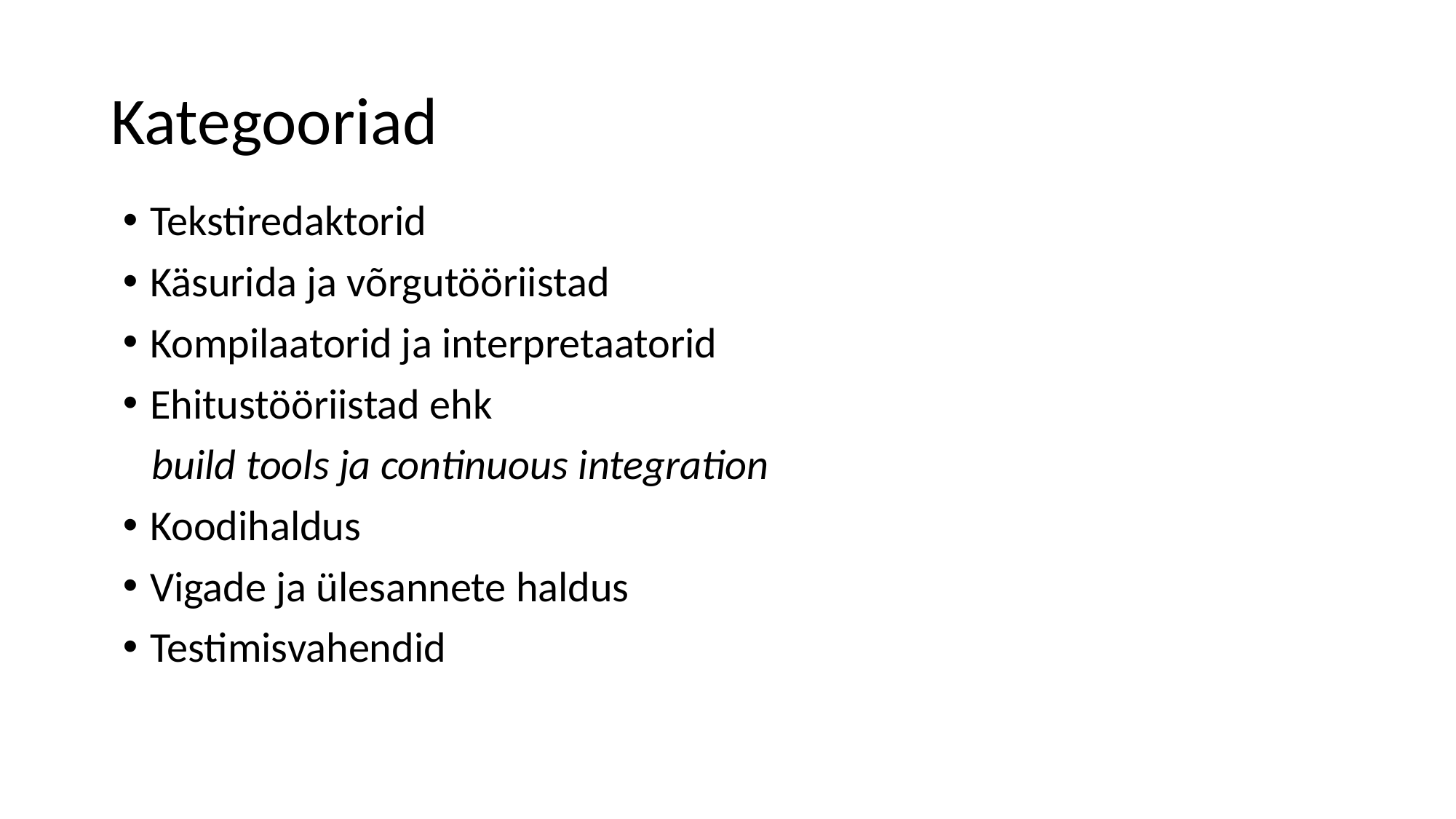

# Kategooriad
Tekstiredaktorid
Käsurida ja võrgutööriistad
Kompilaatorid ja interpretaatorid
Ehitustööriistad ehk
   build tools ja continuous integration
Koodihaldus
Vigade ja ülesannete haldus
Testimisvahendid